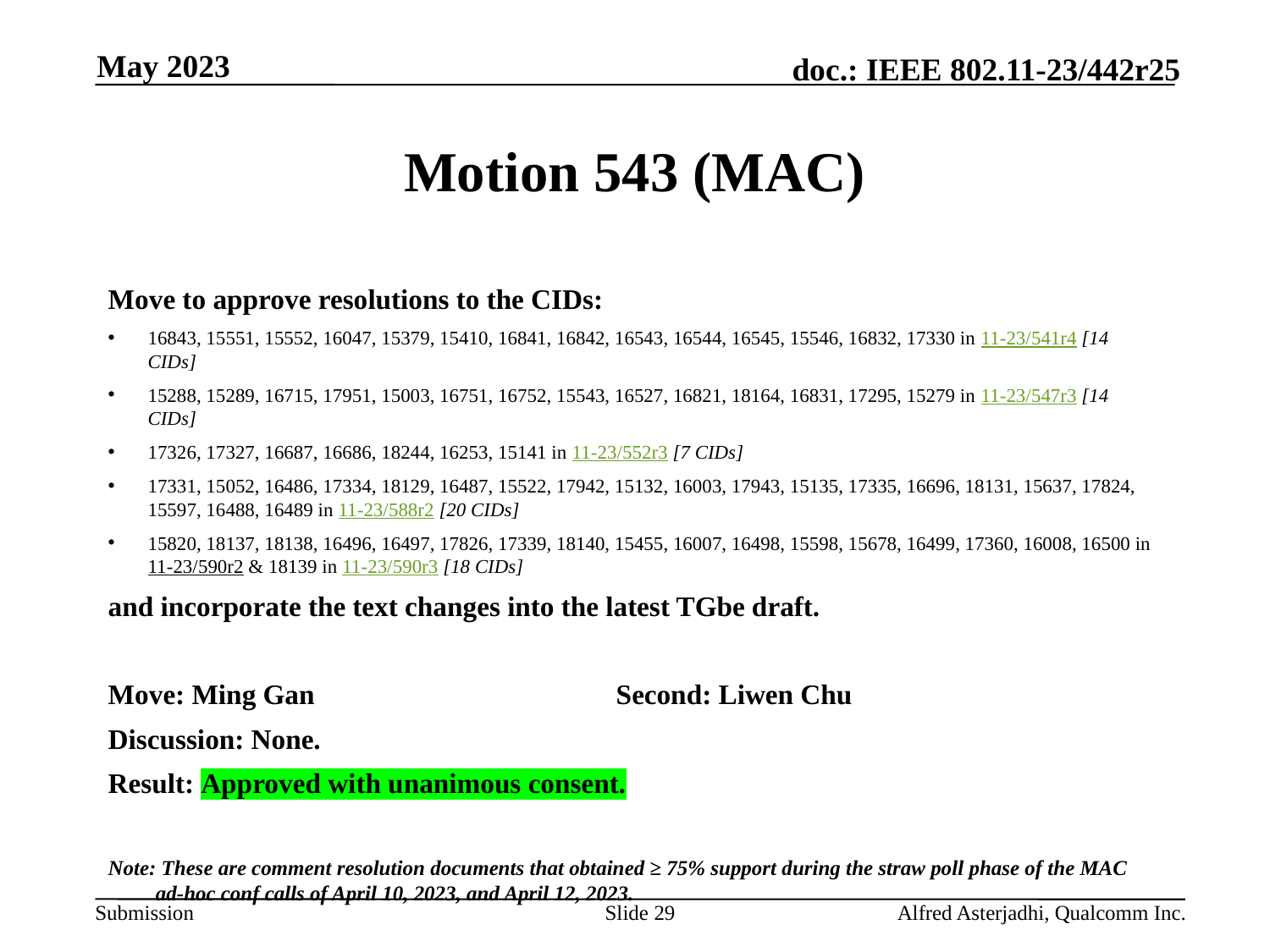

May 2023
# Motion 543 (MAC)
Move to approve resolutions to the CIDs:
16843, 15551, 15552, 16047, 15379, 15410, 16841, 16842, 16543, 16544, 16545, 15546, 16832, 17330 in 11-23/541r4 [14 CIDs]
15288, 15289, 16715, 17951, 15003, 16751, 16752, 15543, 16527, 16821, 18164, 16831, 17295, 15279 in 11-23/547r3 [14 CIDs]
17326, 17327, 16687, 16686, 18244, 16253, 15141 in 11-23/552r3 [7 CIDs]
17331, 15052, 16486, 17334, 18129, 16487, 15522, 17942, 15132, 16003, 17943, 15135, 17335, 16696, 18131, 15637, 17824, 15597, 16488, 16489 in 11-23/588r2 [20 CIDs]
15820, 18137, 18138, 16496, 16497, 17826, 17339, 18140, 15455, 16007, 16498, 15598, 15678, 16499, 17360, 16008, 16500 in 11-23/590r2 & 18139 in 11-23/590r3 [18 CIDs]
and incorporate the text changes into the latest TGbe draft.

Move: Ming Gan			Second: Liwen Chu
Discussion: None.
Result: Approved with unanimous consent.

Note: These are comment resolution documents that obtained ≥ 75% support during the straw poll phase of the MAC ad-hoc conf calls of April 10, 2023, and April 12, 2023.
Slide 29
Alfred Asterjadhi, Qualcomm Inc.